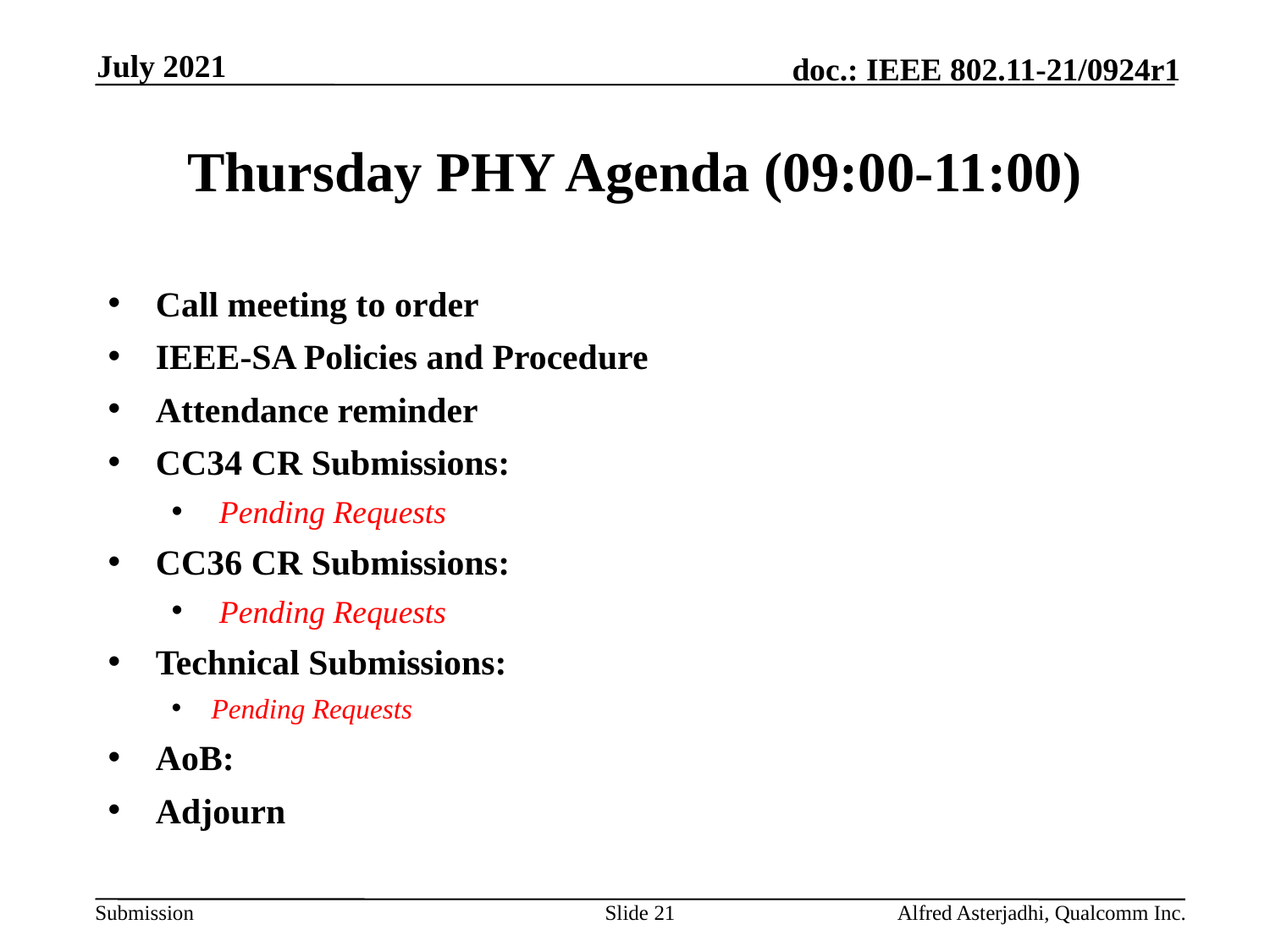

July 2021
# Thursday PHY Agenda (09:00-11:00)
Call meeting to order
IEEE-SA Policies and Procedure
Attendance reminder
CC34 CR Submissions:
Pending Requests
CC36 CR Submissions:
Pending Requests
Technical Submissions:
Pending Requests
AoB:
Adjourn
Slide 21
Alfred Asterjadhi, Qualcomm Inc.